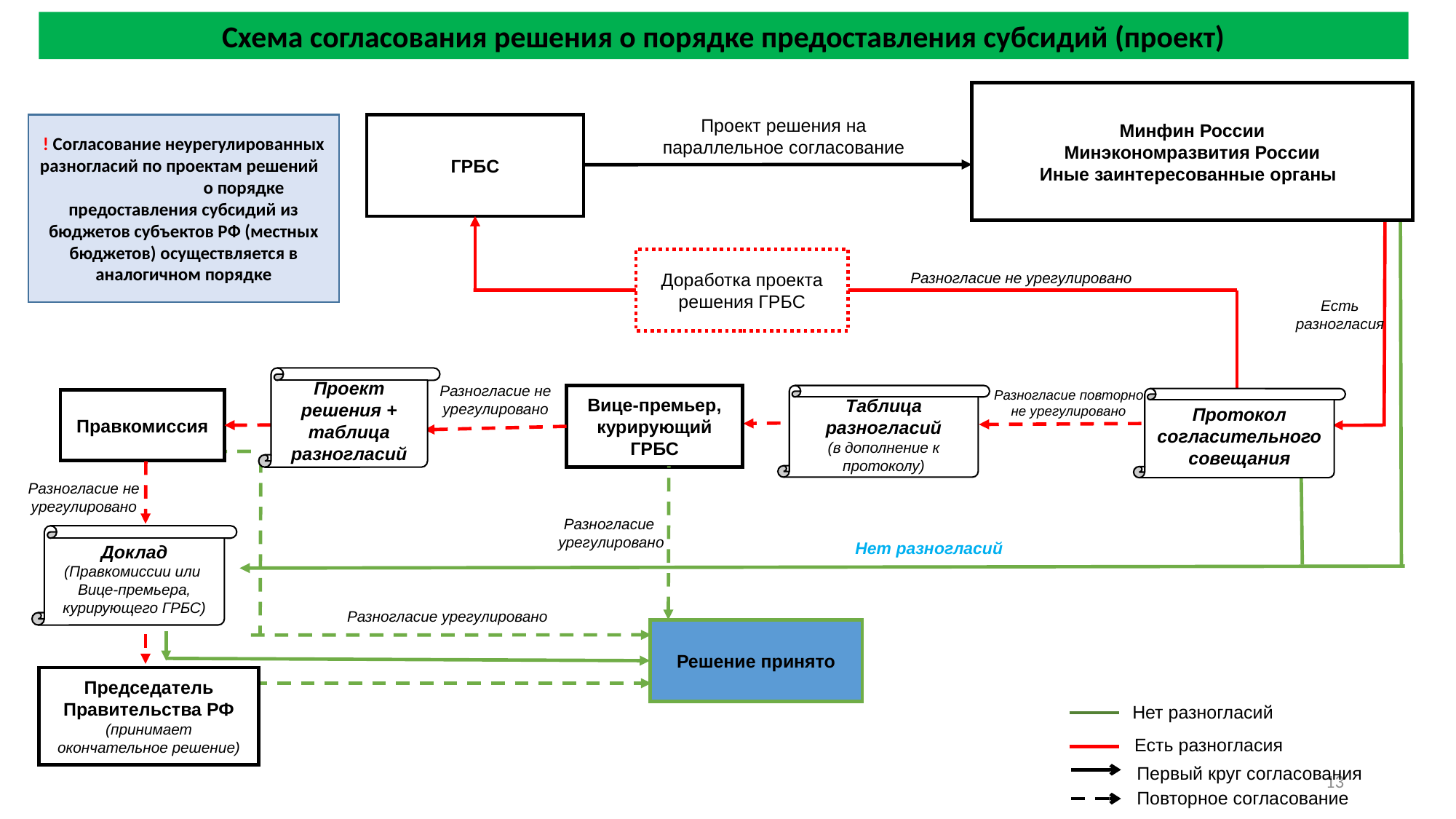

Схема согласования решения о порядке предоставления субсидий (проект)
Минфин России
Минэкономразвития России
Иные заинтересованные органы
Проект решения на параллельное согласование
! Согласование неурегулированных разногласий по проектам решений                                о порядке предоставления субсидий из бюджетов субъектов РФ (местных бюджетов) осуществляется в аналогичном порядке
ГРБС
Доработка проекта решения ГРБС
Разногласие не урегулировано
Есть разногласия
Проект решения + таблица разногласий
Разногласие не урегулировано
Разногласие повторно
не урегулировано
Таблица разногласий
(в дополнение к протоколу)
Вице-премьер, курирующий ГРБС
Протокол
согласительного совещания
Правкомиссия
Разногласие не урегулировано
Разногласие
урегулировано
Доклад (Правкомиссии или  Вице-премьера, курирующего ГРБС)
Нет разногласий
Разногласие урегулировано
Решение принято
Председатель Правительства РФ
(принимает окончательное решение)
Нет разногласий
Есть разногласия
Первый круг согласования

13
Повторное согласование